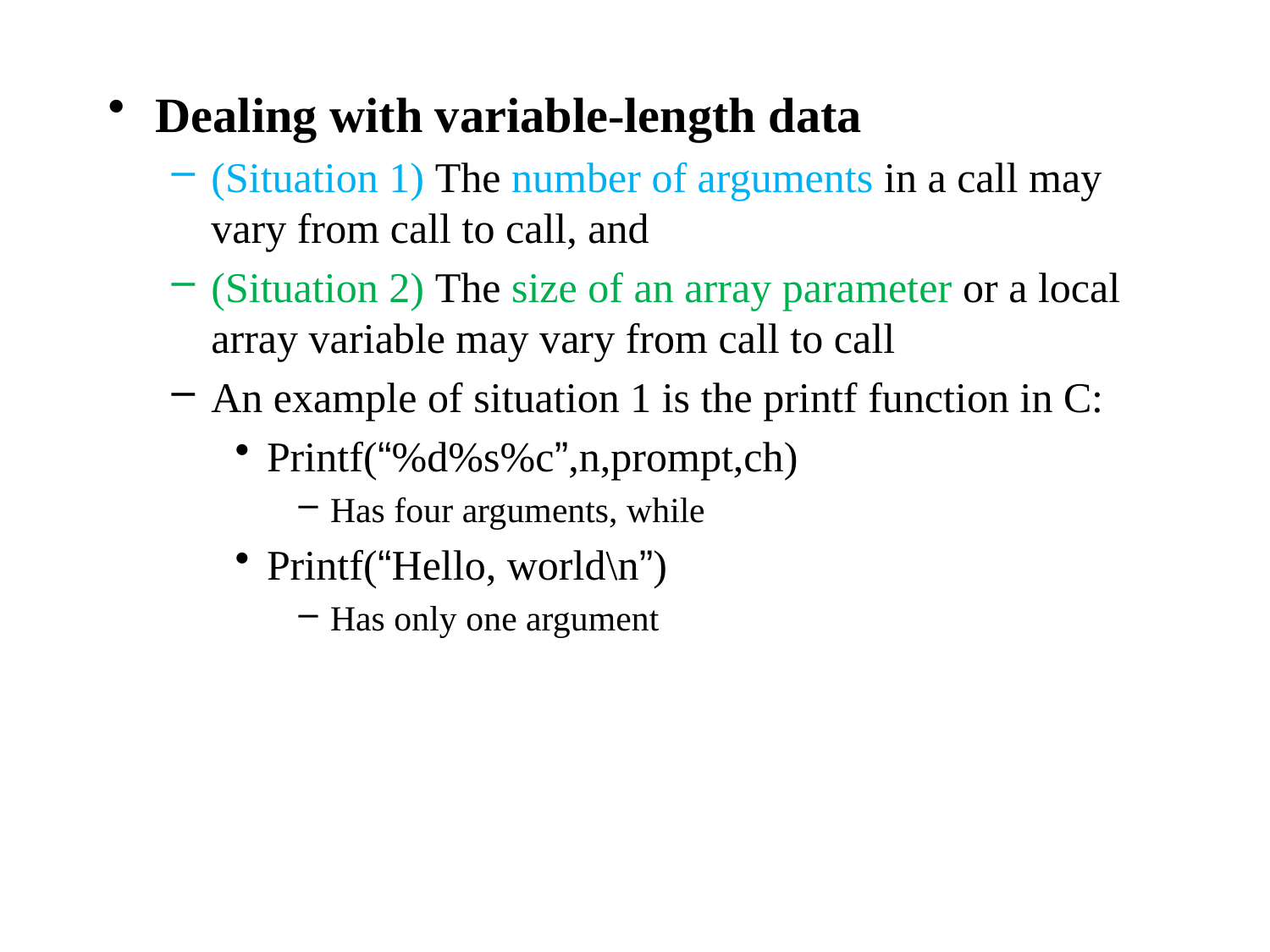

Dealing with variable-length data
(Situation 1) The number of arguments in a call may vary from call to call, and
(Situation 2) The size of an array parameter or a local array variable may vary from call to call
An example of situation 1 is the printf function in C:
Printf(“%d%s%c”,n,prompt,ch)
Has four arguments, while
Printf(“Hello, world\n”)
Has only one argument